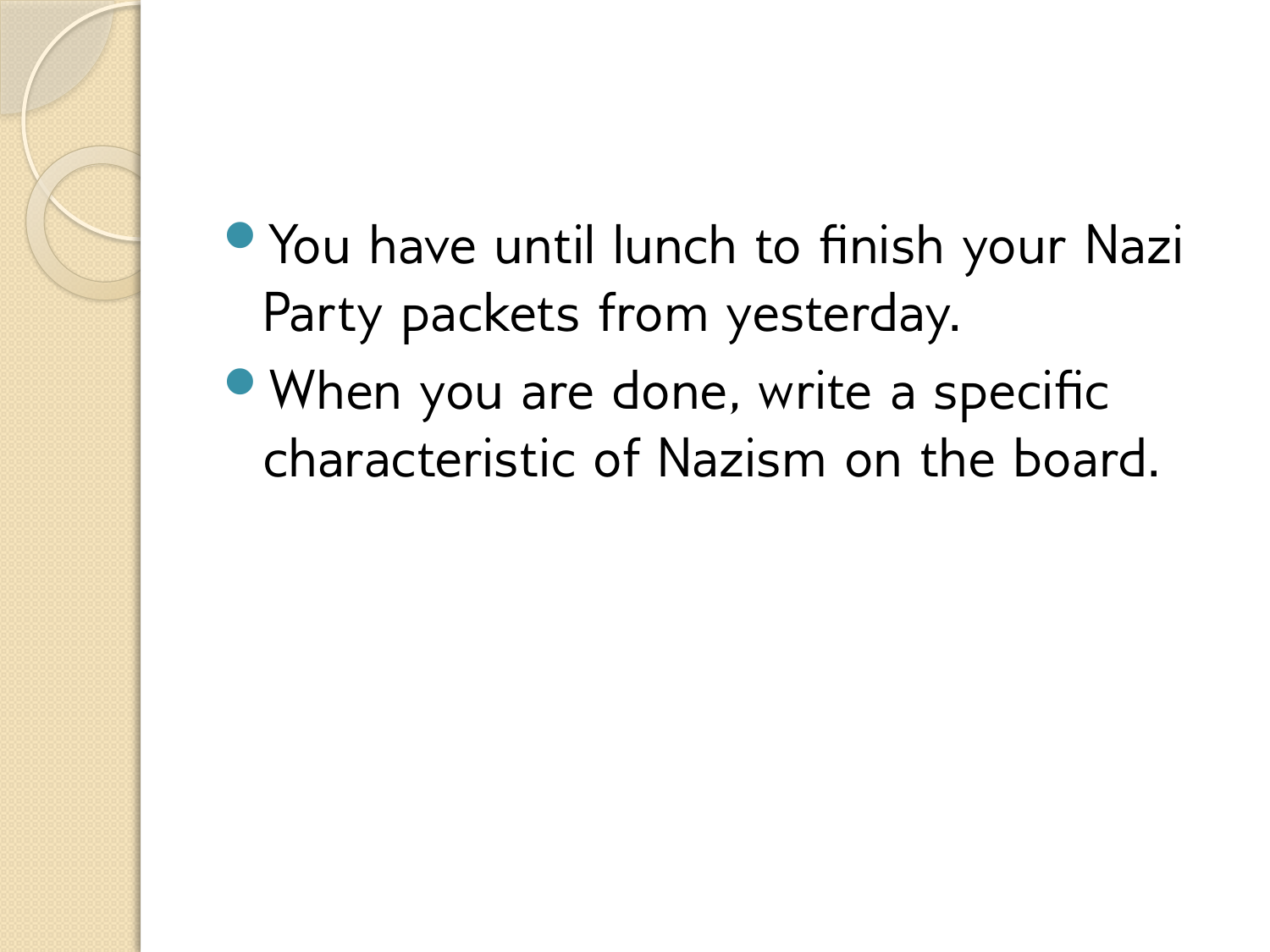

#
You have until lunch to finish your Nazi Party packets from yesterday.
When you are done, write a specific characteristic of Nazism on the board.